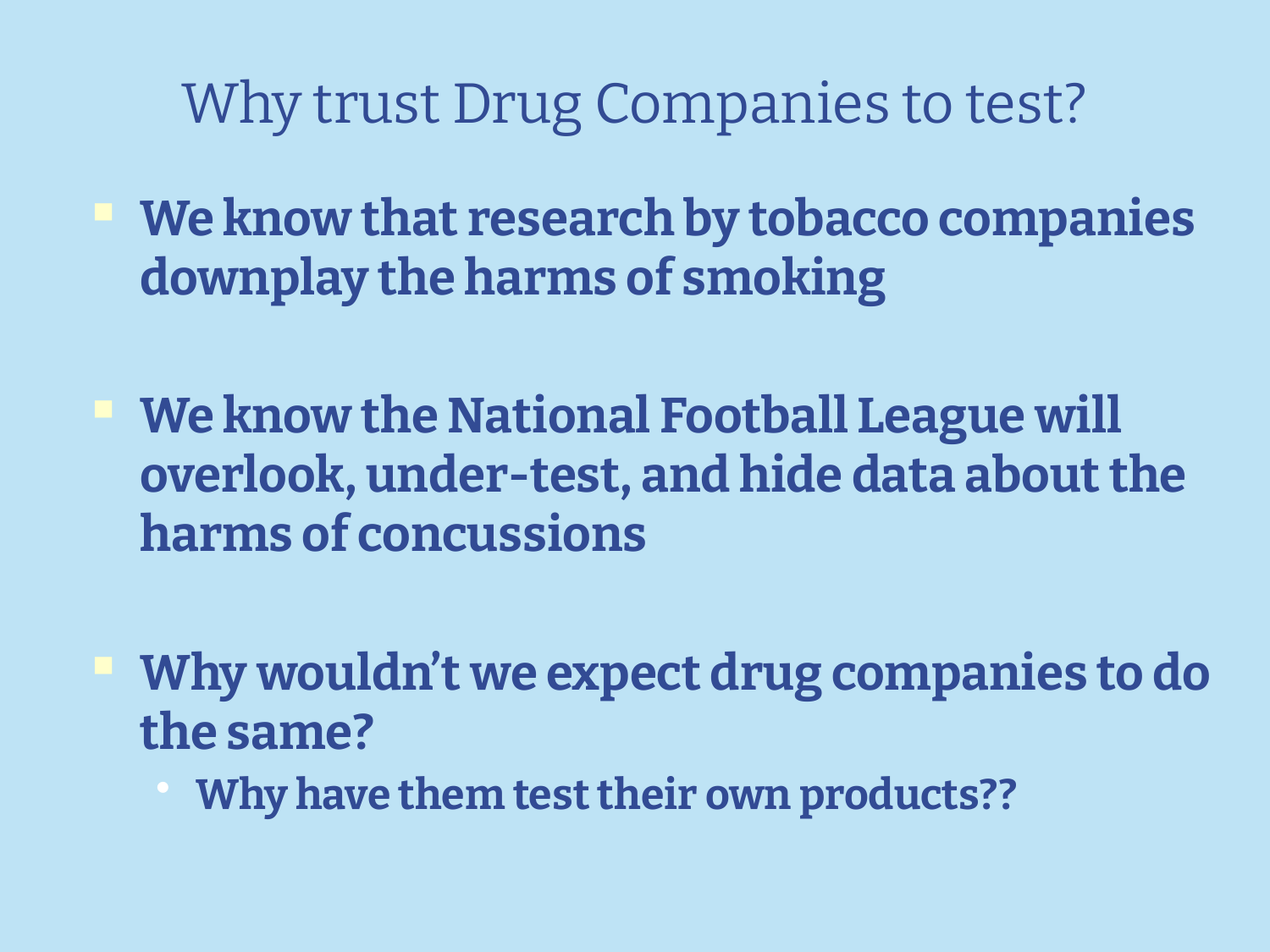

# Why trust Drug Companies to test?
We know that research by tobacco companies downplay the harms of smoking

We know the National Football League will overlook, under-test, and hide data about the harms of concussions

Why wouldn’t we expect drug companies to do the same?
Why have them test their own products??